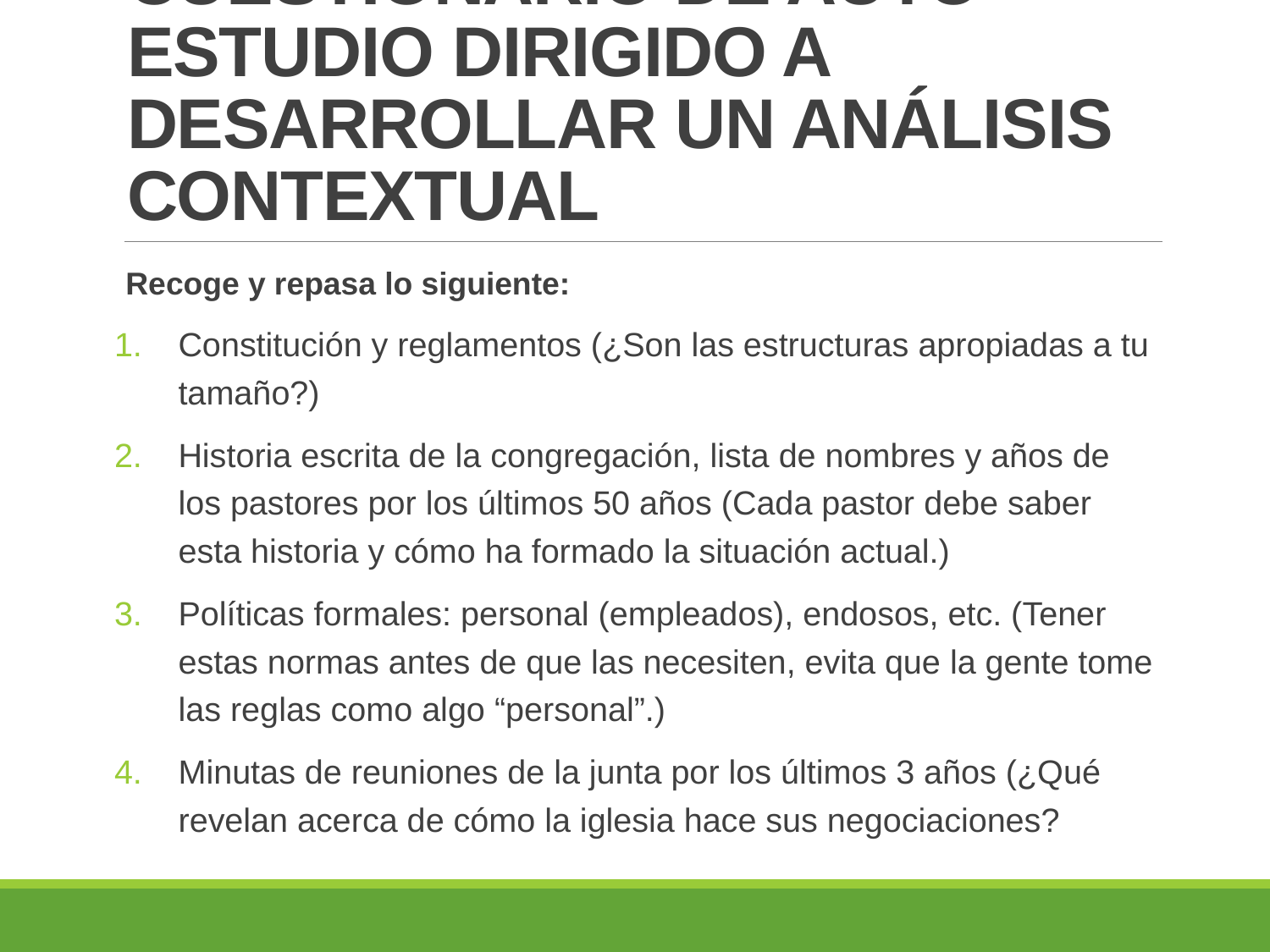

# CUESTIONARIO DE AUTO-ESTUDIO DIRIGIDO A DESARROLLAR UN ANÁLISIS CONTEXTUAL
Recoge y repasa lo siguiente:
Constitución y reglamentos (¿Son las estructuras apropiadas a tu tamaño?)
Historia escrita de la congregación, lista de nombres y años de los pastores por los últimos 50 años (Cada pastor debe saber esta historia y cómo ha formado la situación actual.)
Políticas formales: personal (empleados), endosos, etc. (Tener estas normas antes de que las necesiten, evita que la gente tome las reglas como algo “personal”.)
Minutas de reuniones de la junta por los últimos 3 años (¿Qué revelan acerca de cómo la iglesia hace sus negociaciones?